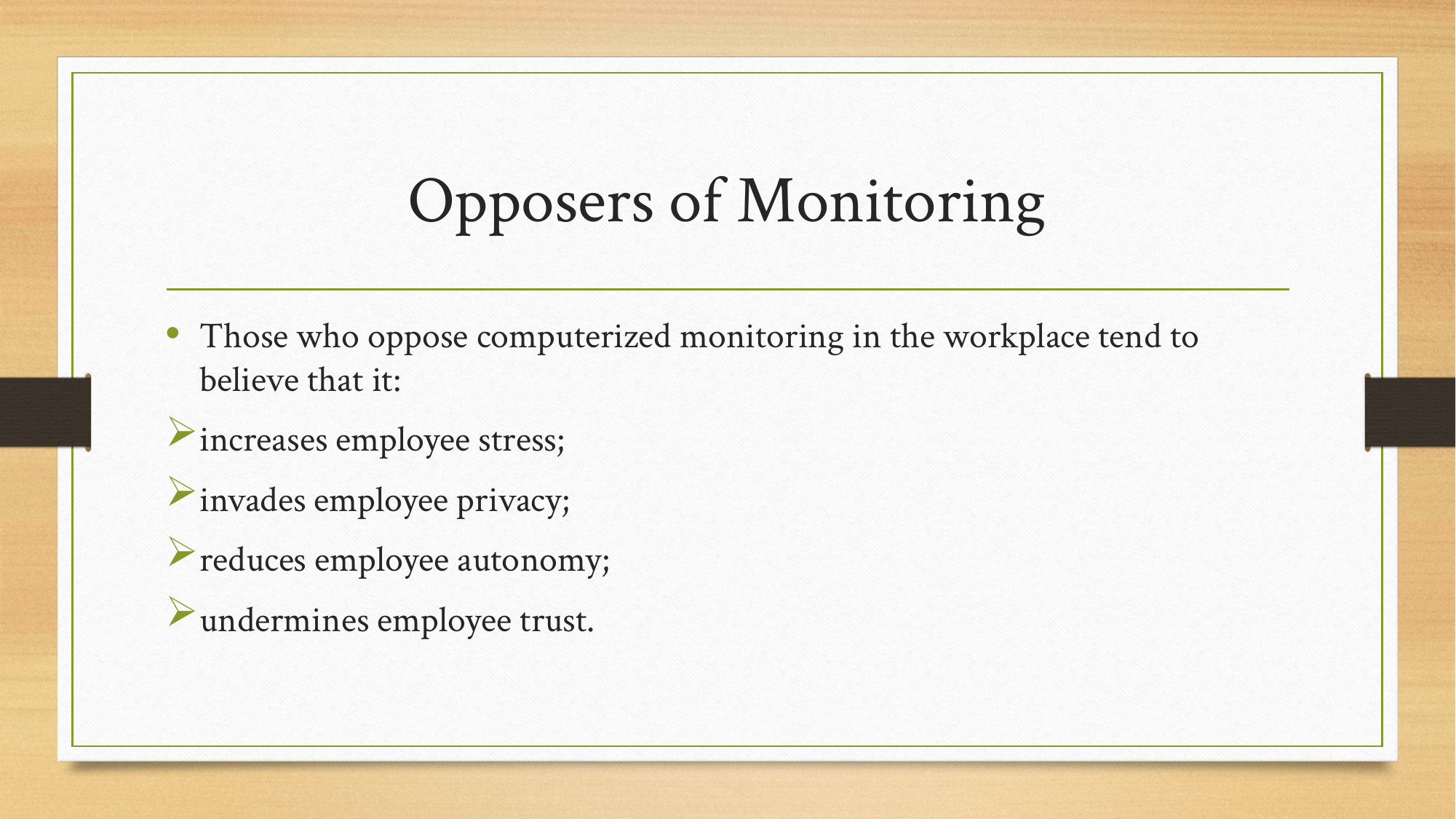

# Opposers of Monitoring
Those who oppose computerized monitoring in the workplace tend to believe that it:
increases employee stress;
invades employee privacy;
reduces employee autonomy;
undermines employee trust.